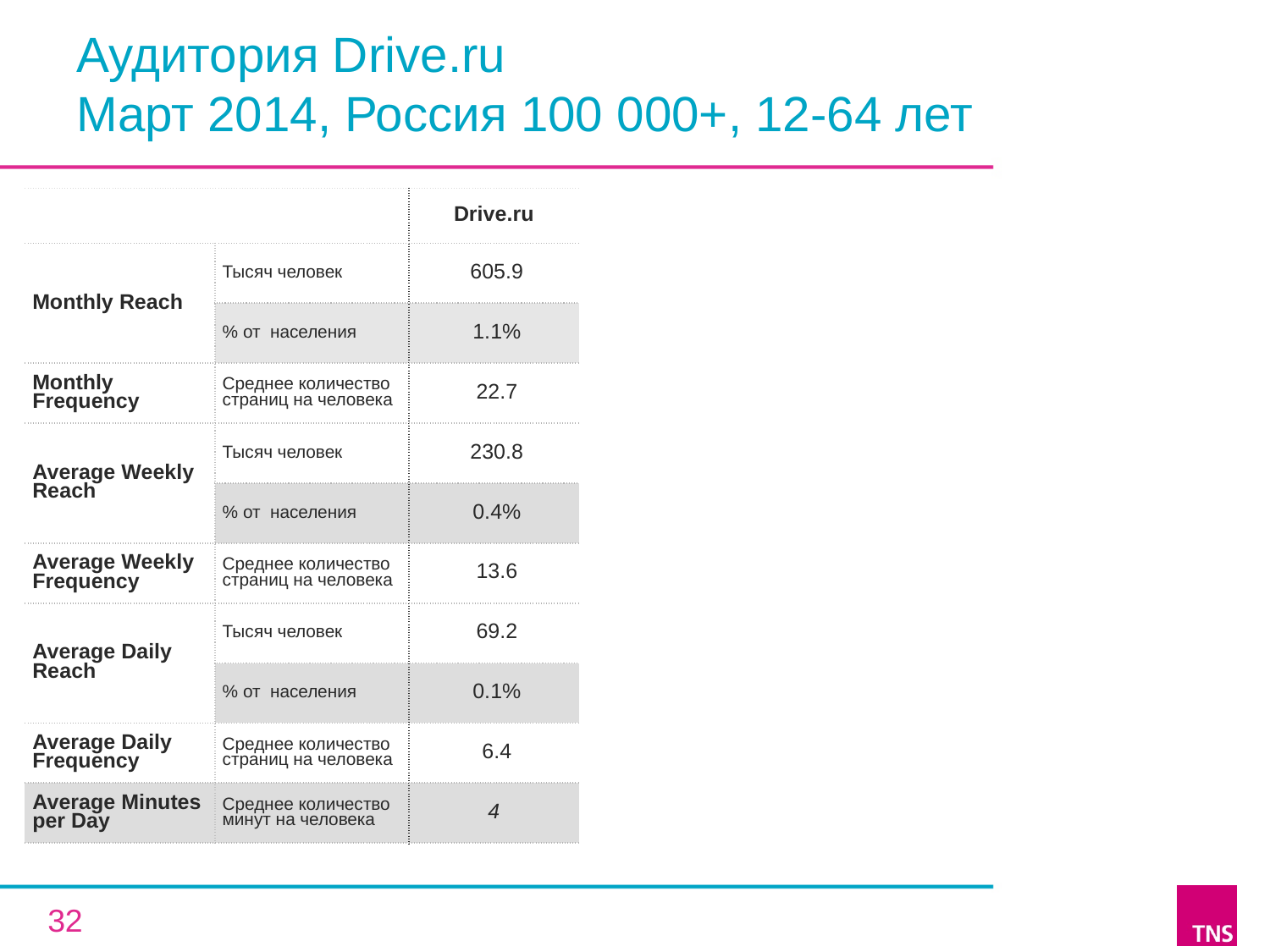

# Аудитория Drive.ru Март 2014, Россия 100 000+, 12-64 лет
|  |  | Drive.ru |
| --- | --- | --- |
| Monthly Reach | Тысяч человек | 605.9 |
|  | % от населения | 1.1% |
| Monthly Frequency | Среднее количество страниц на человека | 22.7 |
| Average Weekly Reach | Тысяч человек | 230.8 |
|  | % от населения | 0.4% |
| Average Weekly Frequency | Среднее количество страниц на человека | 13.6 |
| Average Daily Reach | Тысяч человек | 69.2 |
|  | % от населения | 0.1% |
| Average Daily Frequency | Среднее количество страниц на человека | 6.4 |
| Average Minutes per Day | Среднее количество минут на человека | 4 |

32